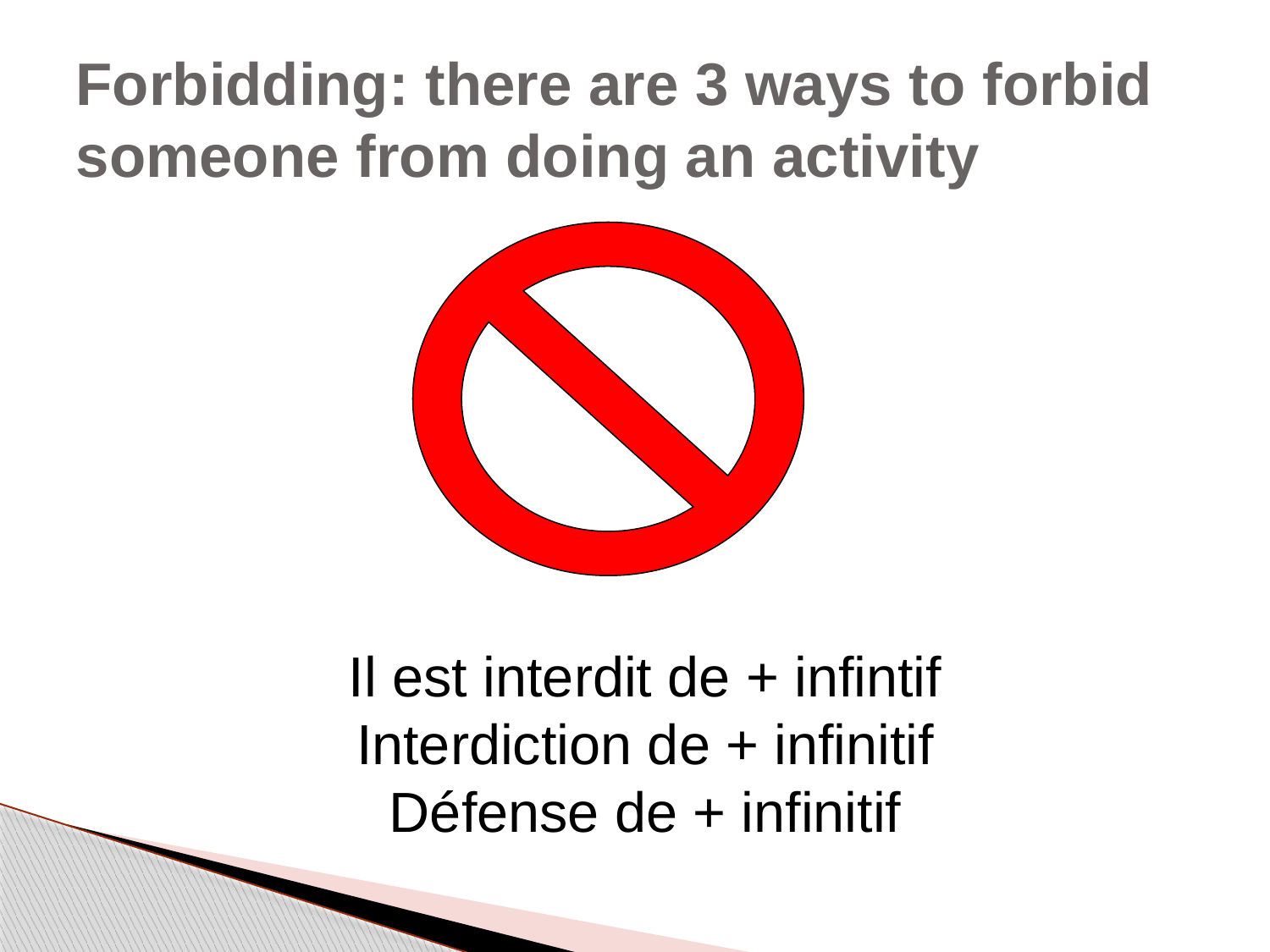

# Forbidding: there are 3 ways to forbid someone from doing an activity

Il est interdit de + infintif
Interdiction de + infinitif
Défense de + infinitif